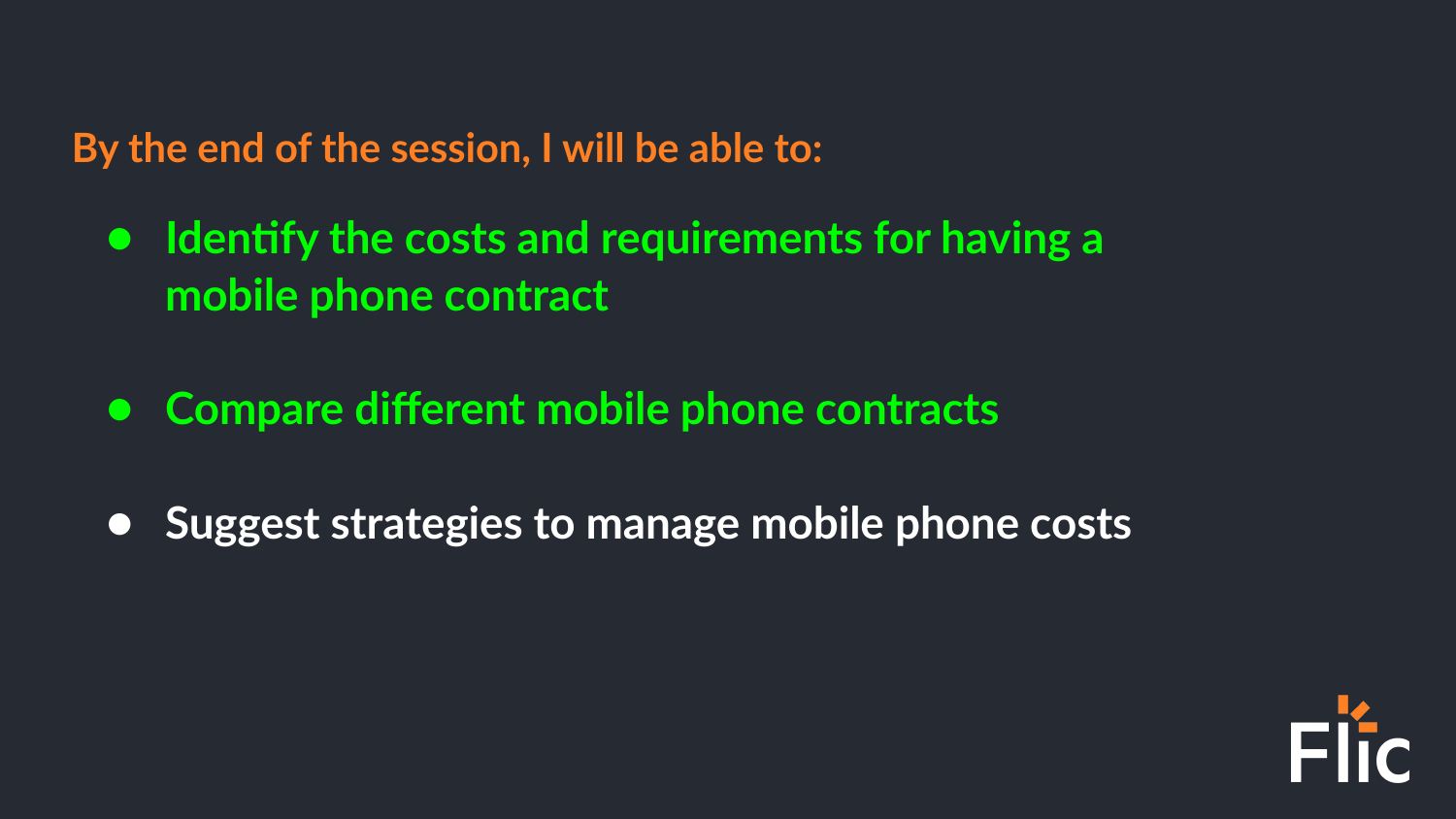

By the end of the session, I will be able to:

Identify the costs and requirements for having a mobile phone contract

Compare different mobile phone contracts

Suggest strategies to manage mobile phone costs